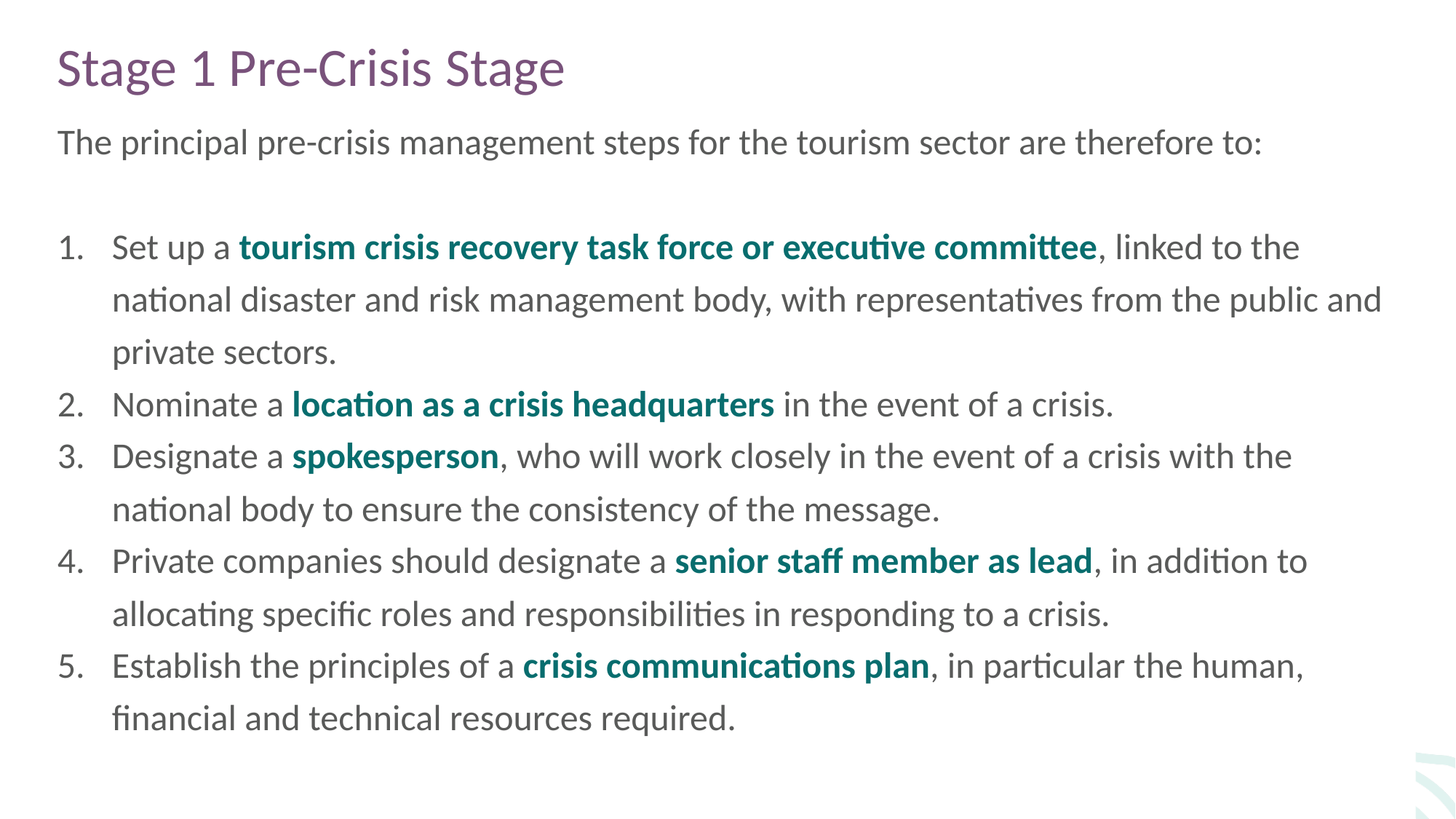

Stage 1 Pre-Crisis Stage
The principal pre-crisis management steps for the tourism sector are therefore to:

Set up a tourism crisis recovery task force or executive committee, linked to the national disaster and risk management body, with representatives from the public and private sectors.
Nominate a location as a crisis headquarters in the event of a crisis.
Designate a spokesperson, who will work closely in the event of a crisis with the national body to ensure the consistency of the message.
Private companies should designate a senior staff member as lead, in addition to allocating specific roles and responsibilities in responding to a crisis.
Establish the principles of a crisis communications plan, in particular the human, financial and technical resources required.